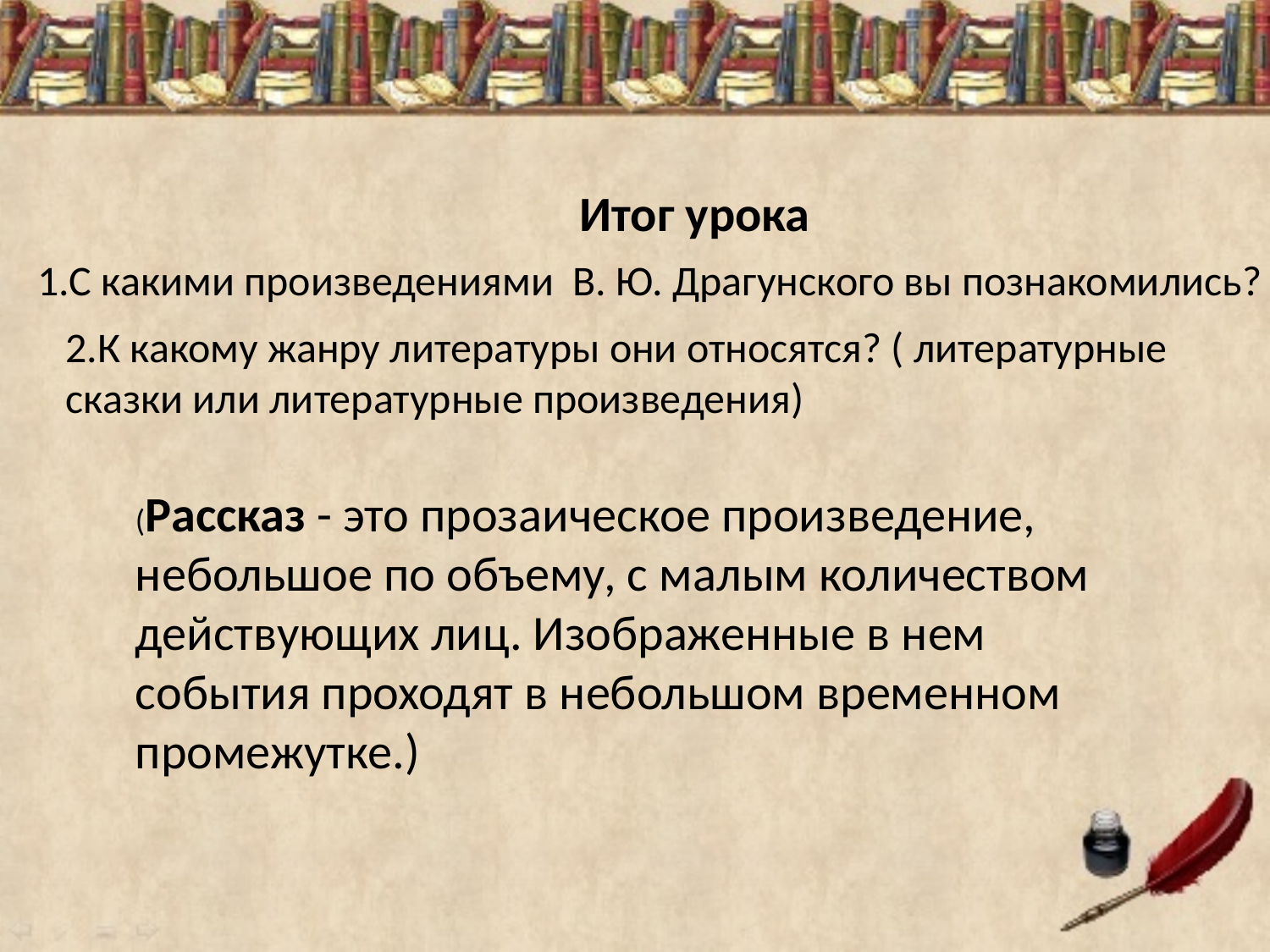

Итог урока
1.С какими произведениями  В. Ю. Драгунского вы познакомились?
2.К какому жанру литературы они относятся? ( литературные сказки или литературные произведения)
(Рассказ - это прозаическое произведение, небольшое по объему, с малым количеством действующих лиц. Изображенные в нем события проходят в небольшом временном промежутке.)